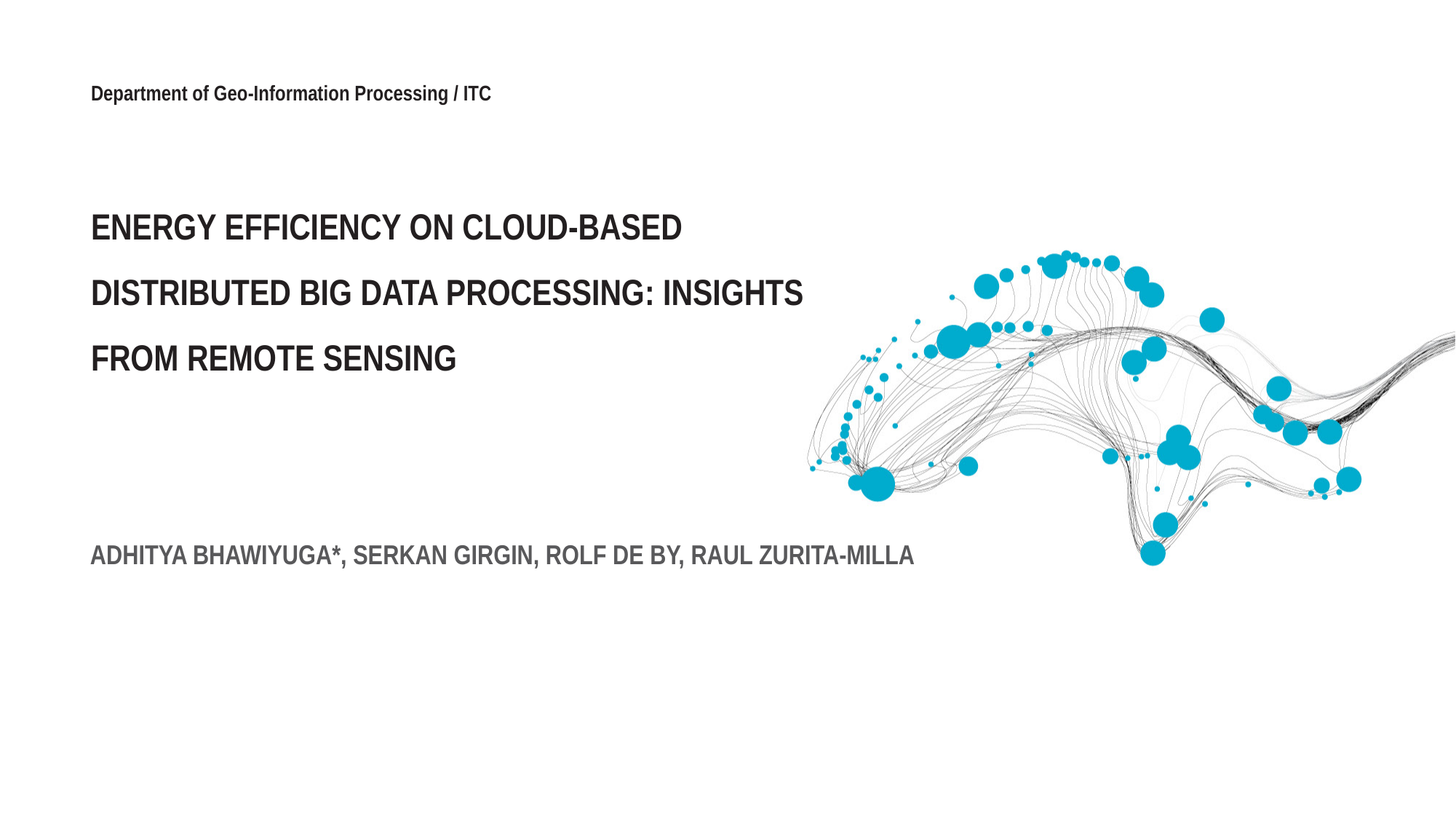

Department of Geo-Information Processing / ITC
# Energy Efficiency on Cloud-Based Distributed Big Data Processing: Insights from Remote Sensing
Adhitya Bhawiyuga*, Serkan Girgin, Rolf de By, Raul Zurita-Milla

1